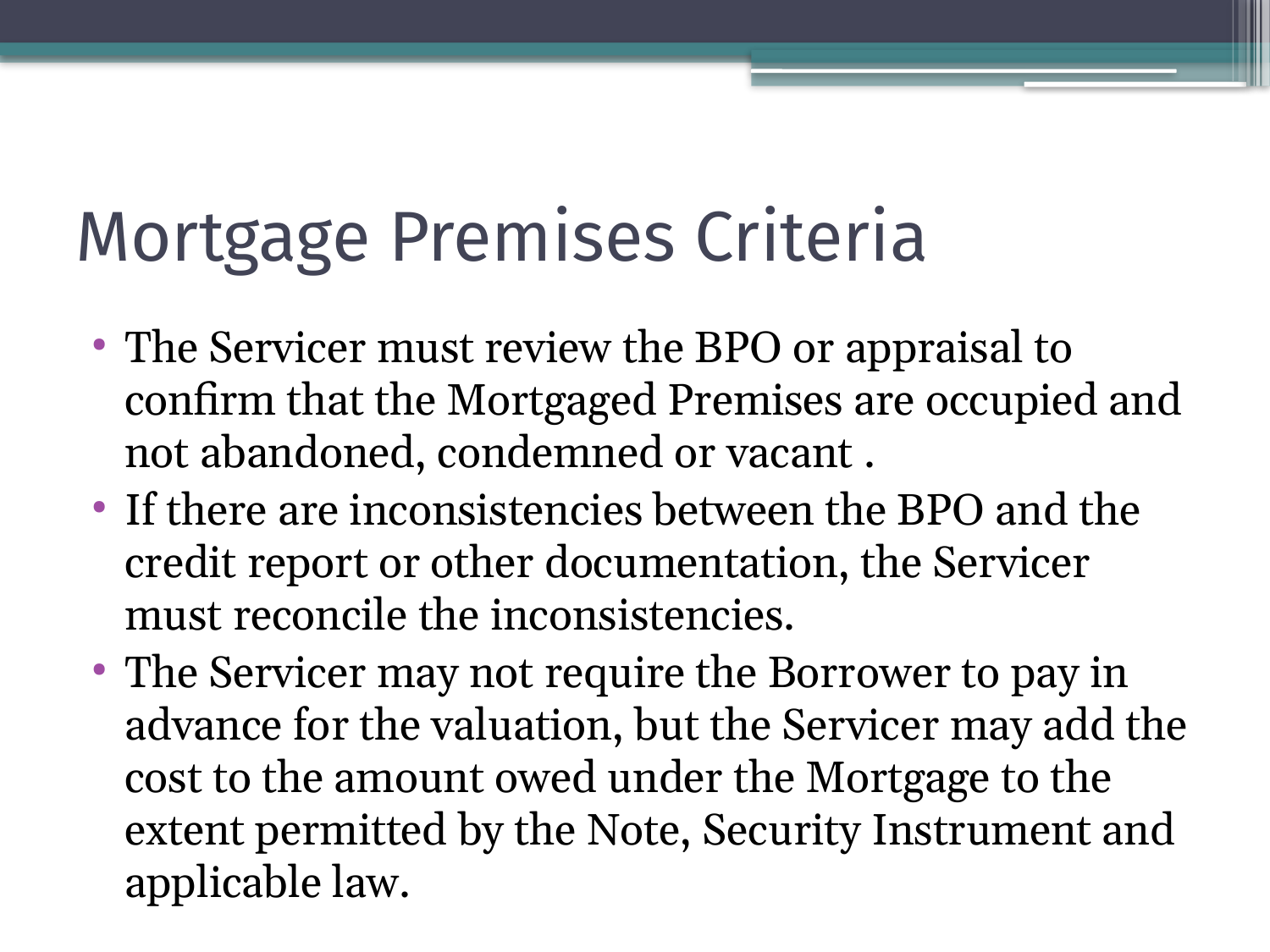

# Mortgage Premises Criteria
The Servicer must review the BPO or appraisal to confirm that the Mortgaged Premises are occupied and not abandoned, condemned or vacant .
If there are inconsistencies between the BPO and the credit report or other documentation, the Servicer must reconcile the inconsistencies.
The Servicer may not require the Borrower to pay in advance for the valuation, but the Servicer may add the cost to the amount owed under the Mortgage to the extent permitted by the Note, Security Instrument and applicable law.